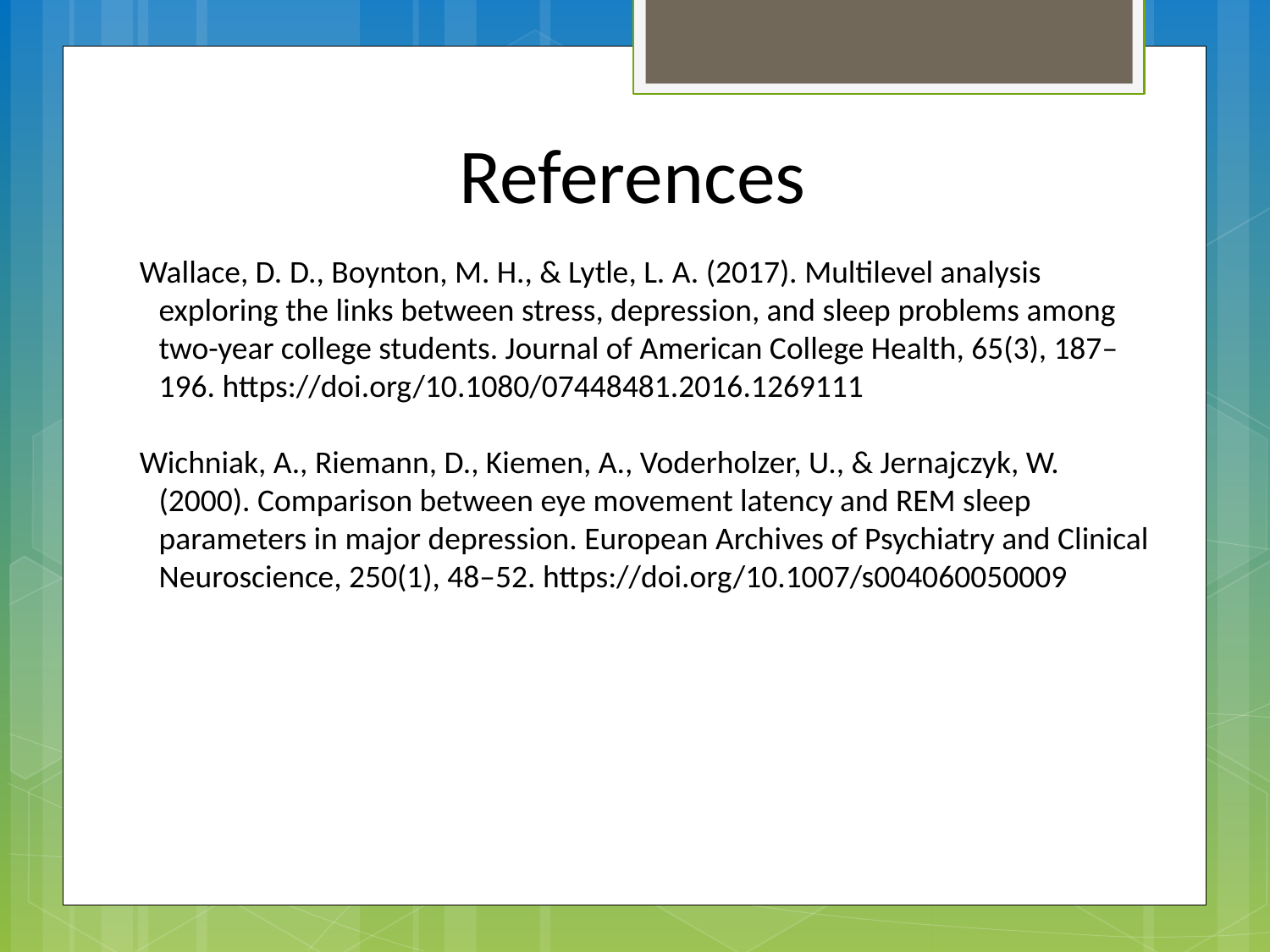

# References
Wallace, D. D., Boynton, M. H., & Lytle, L. A. (2017). Multilevel analysis exploring the links between stress, depression, and sleep problems among two-year college students. Journal of American College Health, 65(3), 187–196. https://doi.org/10.1080/07448481.2016.1269111

Wichniak, A., Riemann, D., Kiemen, A., Voderholzer, U., & Jernajczyk, W. (2000). Comparison between eye movement latency and REM sleep parameters in major depression. European Archives of Psychiatry and Clinical Neuroscience, 250(1), 48–52. https://doi.org/10.1007/s004060050009